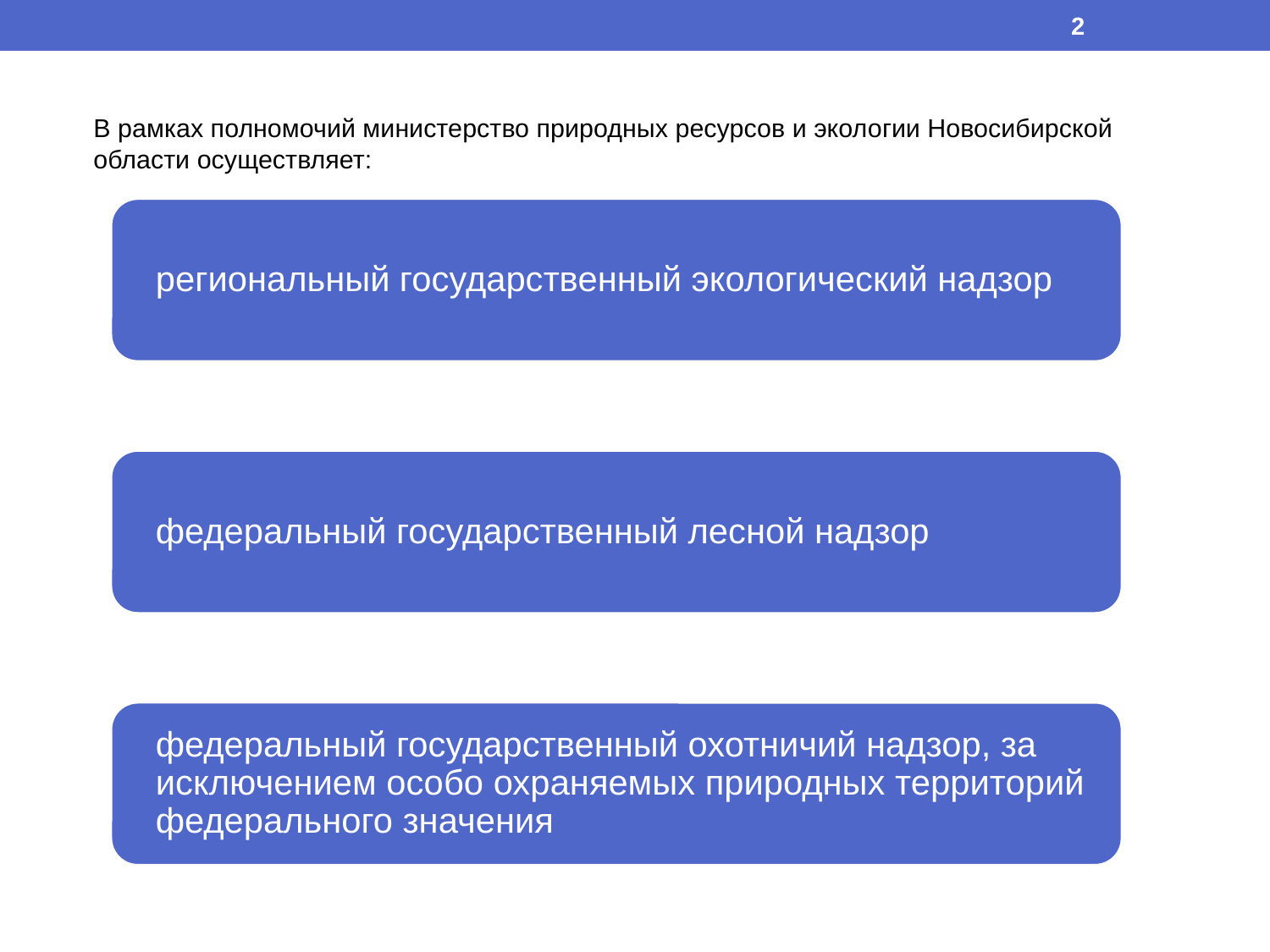

2
# В рамках полномочий министерство природных ресурсов и экологии Новосибирской области осуществляет:
региональный государственный экологический надзор
федеральный государственный лесной надзор
федеральный государственный охотничий надзор, за исключением особо охраняемых природных территорий федерального значения